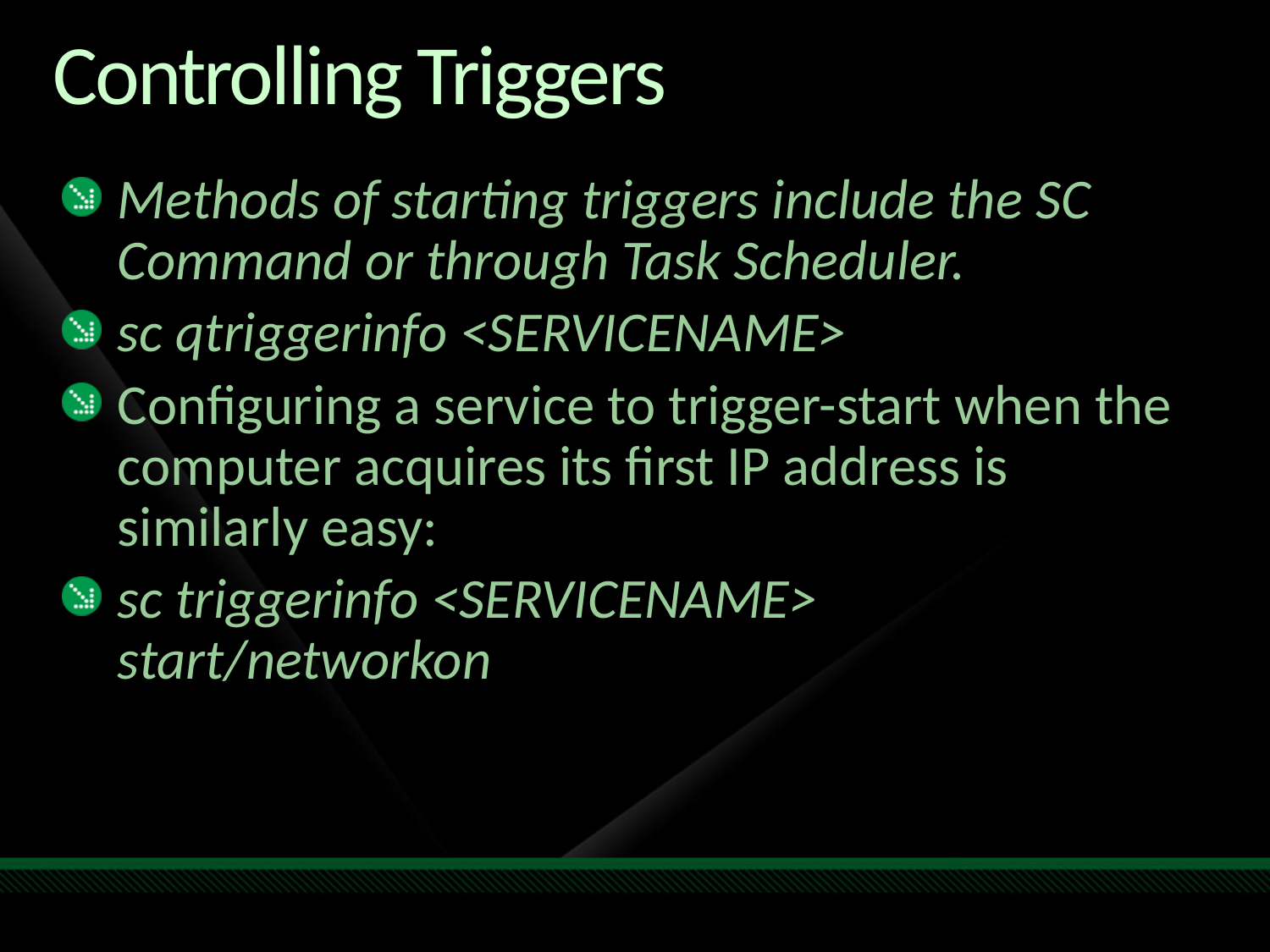

# Controlling Triggers
Methods of starting triggers include the SC Command or through Task Scheduler.
sc qtriggerinfo <SERVICENAME>
Configuring a service to trigger-start when the computer acquires its first IP address is similarly easy:
sc triggerinfo <SERVICENAME> start/networkon